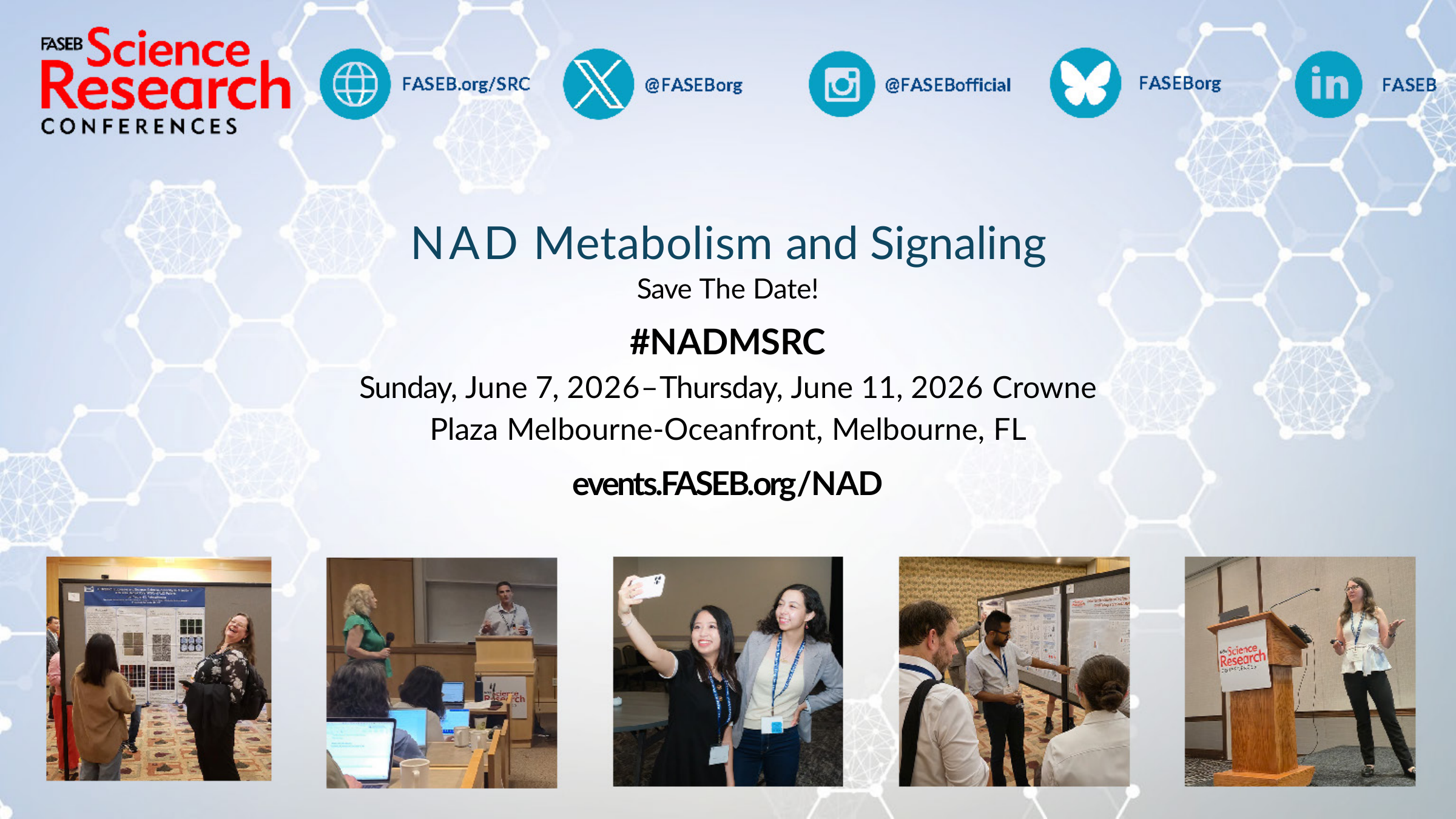

# NAD Metabolism and Signaling
Save The Date!
#NADMSRC
Sunday, June 7, 2026–Thursday, June 11, 2026 Crowne Plaza Melbourne-Oceanfront, Melbourne, FL
events.FASEB.org/NAD